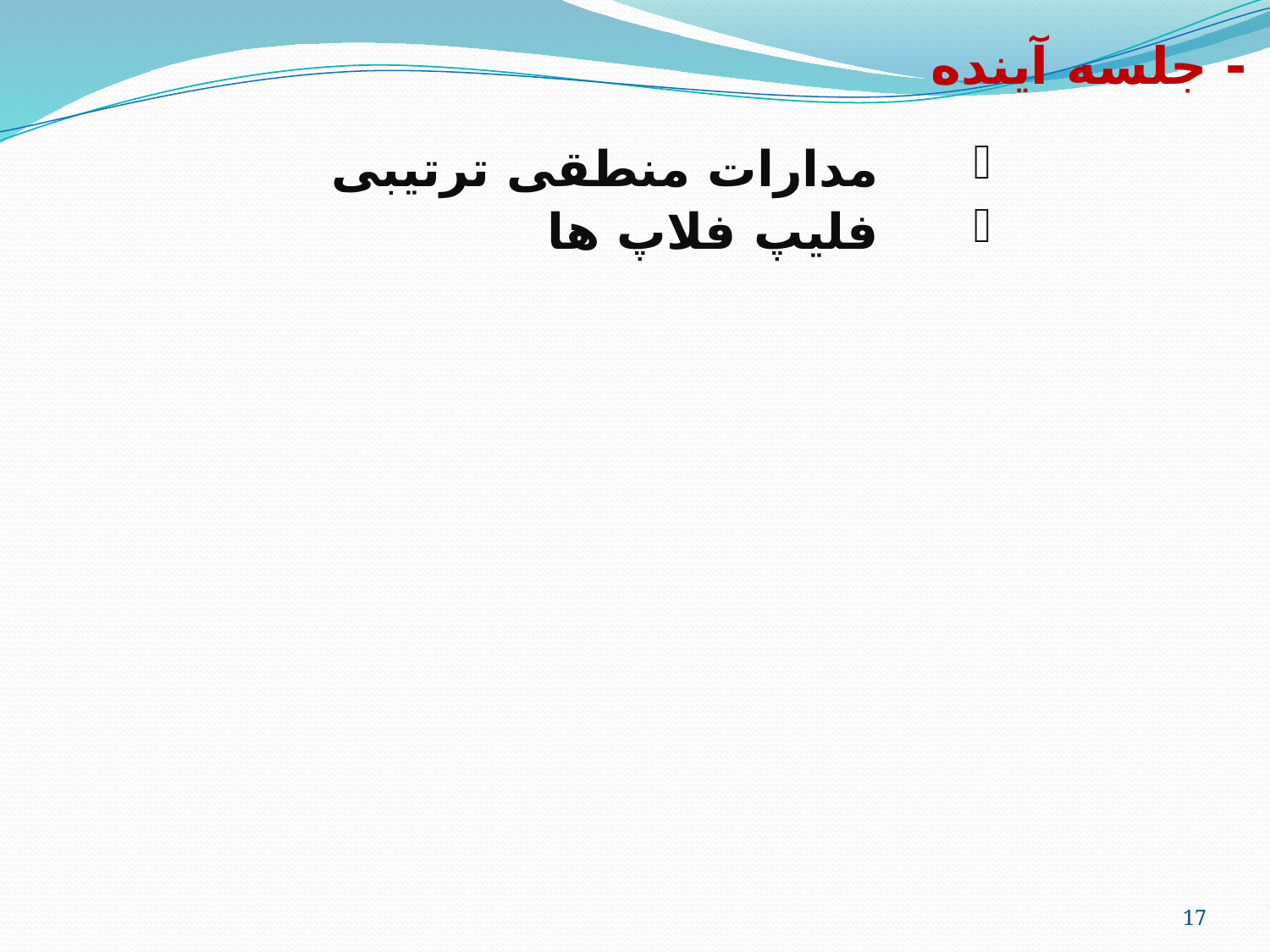

- جلسه آینده
مدارات منطقی ترتیبی
فلیپ فلاپ ها
17